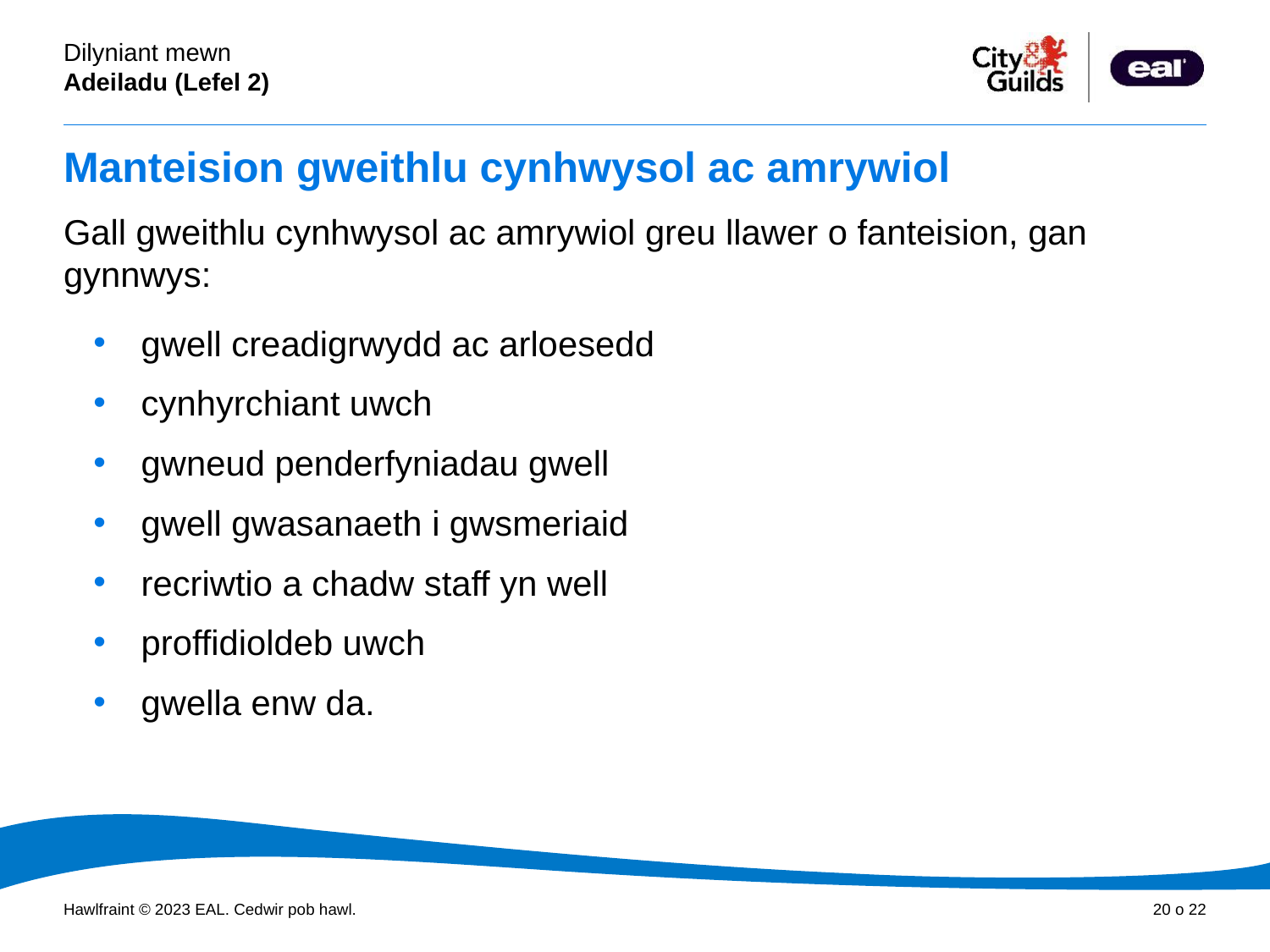

# Manteision gweithlu cynhwysol ac amrywiol
Gall gweithlu cynhwysol ac amrywiol greu llawer o fanteision, gan gynnwys:
gwell creadigrwydd ac arloesedd
cynhyrchiant uwch
gwneud penderfyniadau gwell
gwell gwasanaeth i gwsmeriaid
recriwtio a chadw staff yn well
proffidioldeb uwch
gwella enw da.